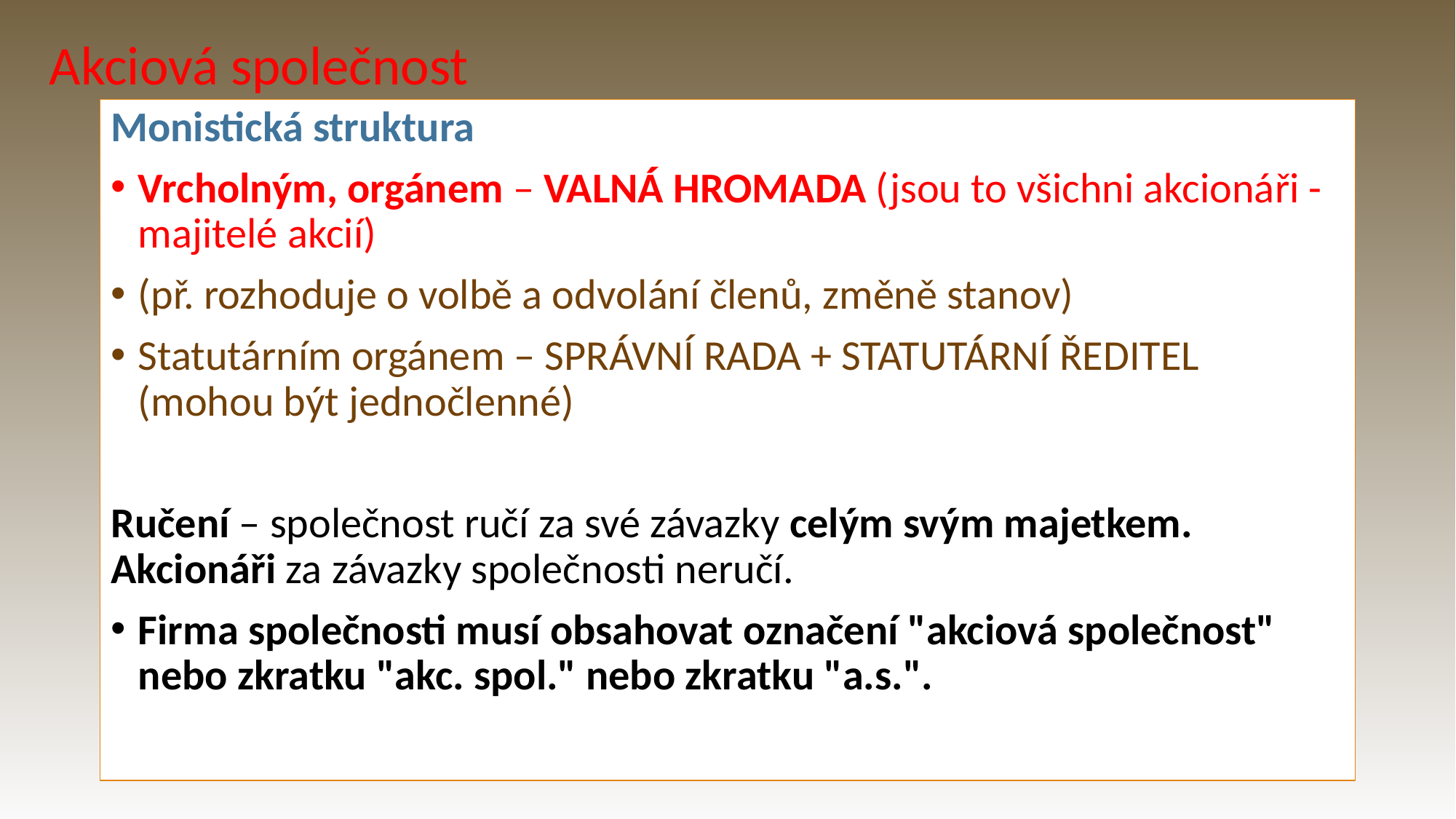

# Akciová společnost
Monistická struktura
Vrcholným, orgánem – VALNÁ HROMADA (jsou to všichni akcionáři - majitelé akcií)
(př. rozhoduje o volbě a odvolání členů, změně stanov)
Statutárním orgánem – SPRÁVNÍ RADA + STATUTÁRNÍ ŘEDITEL
(mohou být jednočlenné)

Ručení – společnost ručí za své závazky celým svým majetkem. Akcionáři za závazky společnosti neručí.
Firma společnosti musí obsahovat označení "akciová společnost" nebo zkratku "akc. spol." nebo zkratku "a.s.".